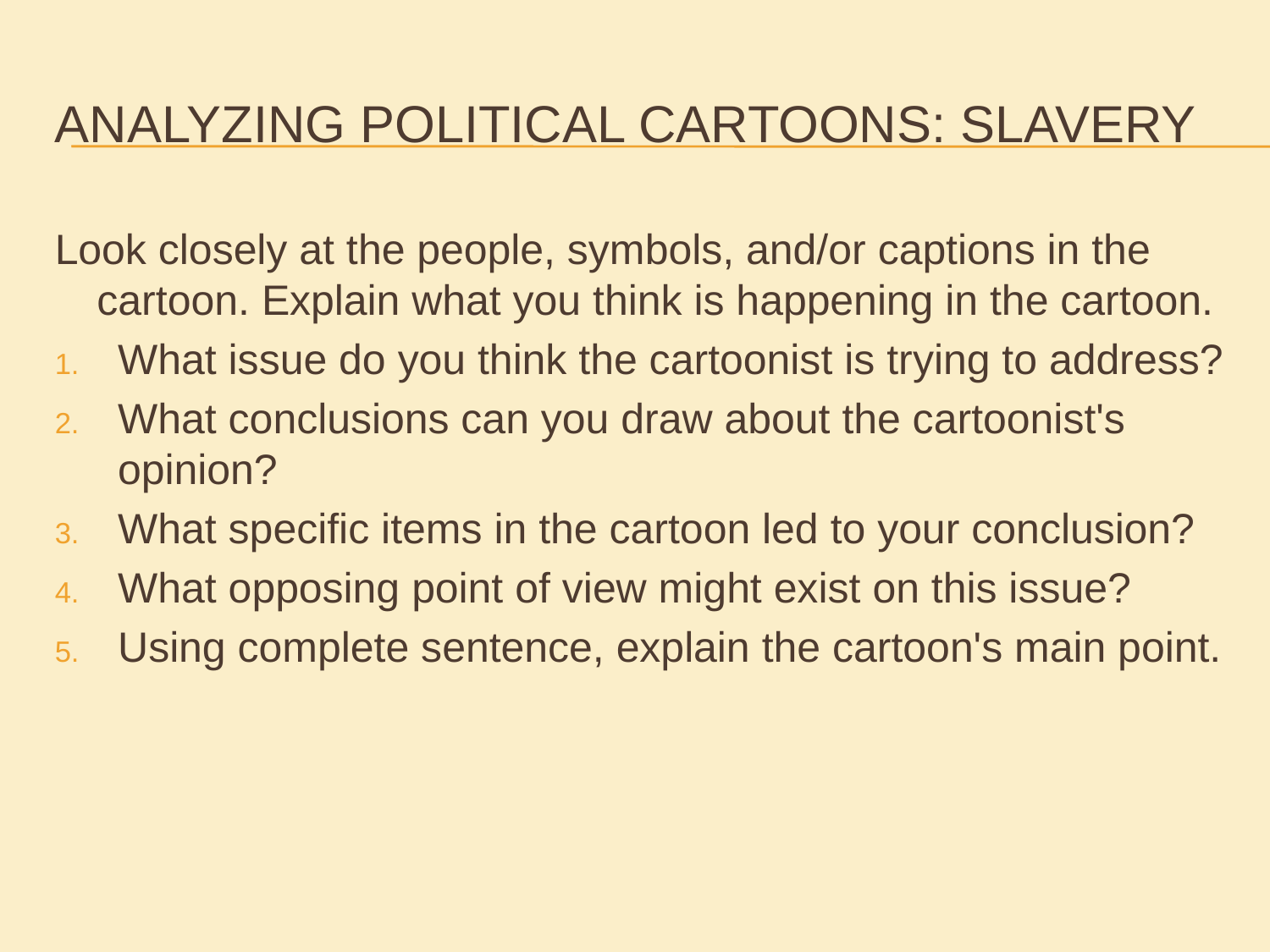

# Analyzing Political Cartoons: Slavery
Look closely at the people, symbols, and/or captions in the cartoon. Explain what you think is happening in the cartoon.
What issue do you think the cartoonist is trying to address?
What conclusions can you draw about the cartoonist's opinion?
What specific items in the cartoon led to your conclusion?
What opposing point of view might exist on this issue?
Using complete sentence, explain the cartoon's main point.